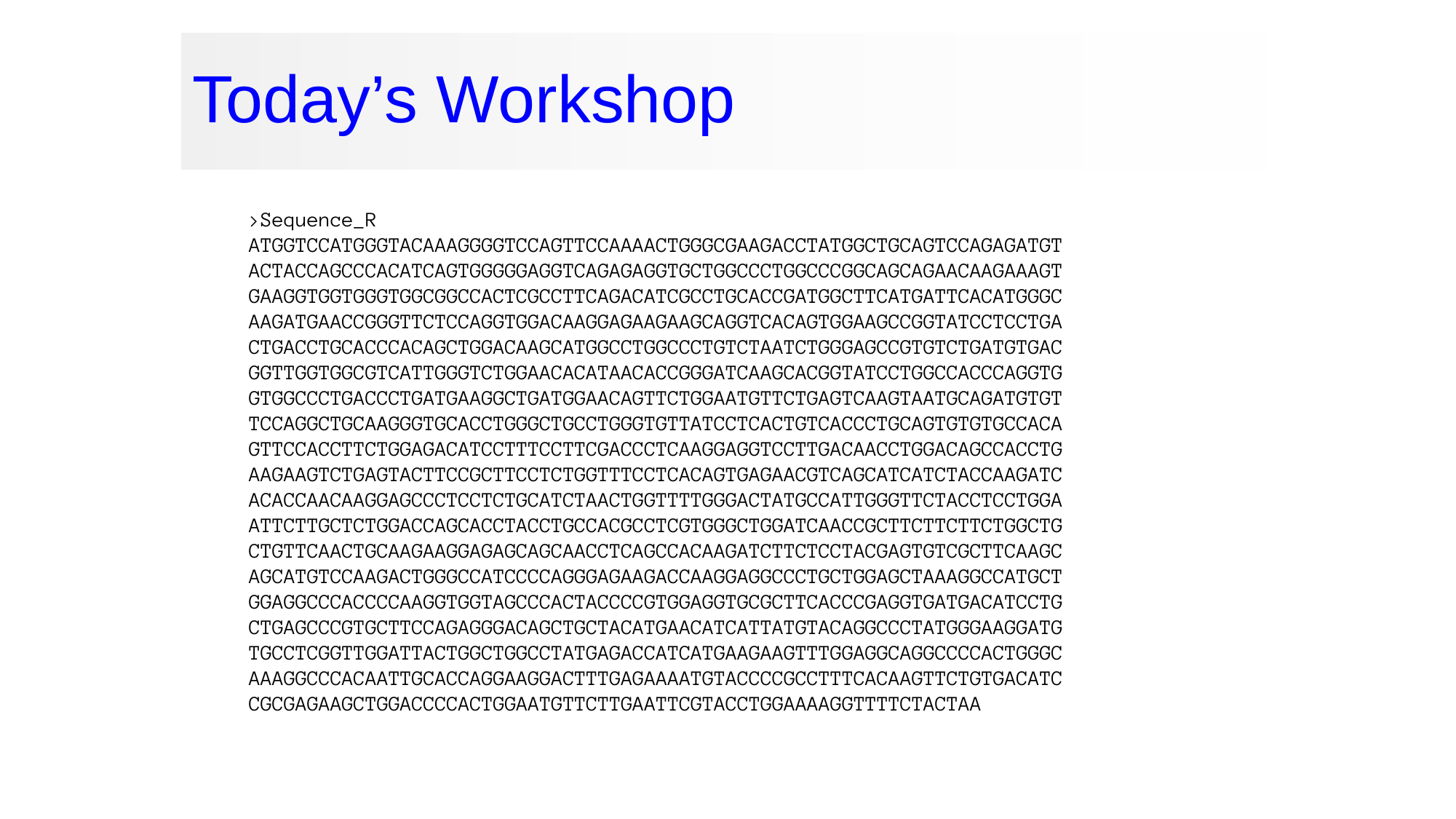

# Today’s Workshop
>Sequence_R
ATGGTCCATGGGTACAAAGGGGTCCAGTTCCAAAACTGGGCGAAGACCTATGGCTGCAGTCCAGAGATGT
ACTACCAGCCCACATCAGTGGGGGAGGTCAGAGAGGTGCTGGCCCTGGCCCGGCAGCAGAACAAGAAAGT
GAAGGTGGTGGGTGGCGGCCACTCGCCTTCAGACATCGCCTGCACCGATGGCTTCATGATTCACATGGGC
AAGATGAACCGGGTTCTCCAGGTGGACAAGGAGAAGAAGCAGGTCACAGTGGAAGCCGGTATCCTCCTGA
CTGACCTGCACCCACAGCTGGACAAGCATGGCCTGGCCCTGTCTAATCTGGGAGCCGTGTCTGATGTGAC
GGTTGGTGGCGTCATTGGGTCTGGAACACATAACACCGGGATCAAGCACGGTATCCTGGCCACCCAGGTG
GTGGCCCTGACCCTGATGAAGGCTGATGGAACAGTTCTGGAATGTTCTGAGTCAAGTAATGCAGATGTGT
TCCAGGCTGCAAGGGTGCACCTGGGCTGCCTGGGTGTTATCCTCACTGTCACCCTGCAGTGTGTGCCACA
GTTCCACCTTCTGGAGACATCCTTTCCTTCGACCCTCAAGGAGGTCCTTGACAACCTGGACAGCCACCTG
AAGAAGTCTGAGTACTTCCGCTTCCTCTGGTTTCCTCACAGTGAGAACGTCAGCATCATCTACCAAGATC
ACACCAACAAGGAGCCCTCCTCTGCATCTAACTGGTTTTGGGACTATGCCATTGGGTTCTACCTCCTGGA
ATTCTTGCTCTGGACCAGCACCTACCTGCCACGCCTCGTGGGCTGGATCAACCGCTTCTTCTTCTGGCTG
CTGTTCAACTGCAAGAAGGAGAGCAGCAACCTCAGCCACAAGATCTTCTCCTACGAGTGTCGCTTCAAGC
AGCATGTCCAAGACTGGGCCATCCCCAGGGAGAAGACCAAGGAGGCCCTGCTGGAGCTAAAGGCCATGCT
GGAGGCCCACCCCAAGGTGGTAGCCCACTACCCCGTGGAGGTGCGCTTCACCCGAGGTGATGACATCCTG
CTGAGCCCGTGCTTCCAGAGGGACAGCTGCTACATGAACATCATTATGTACAGGCCCTATGGGAAGGATG
TGCCTCGGTTGGATTACTGGCTGGCCTATGAGACCATCATGAAGAAGTTTGGAGGCAGGCCCCACTGGGC
AAAGGCCCACAATTGCACCAGGAAGGACTTTGAGAAAATGTACCCCGCCTTTCACAAGTTCTGTGACATC
CGCGAGAAGCTGGACCCCACTGGAATGTTCTTGAATTCGTACCTGGAAAAGGTTTTCTACTAA